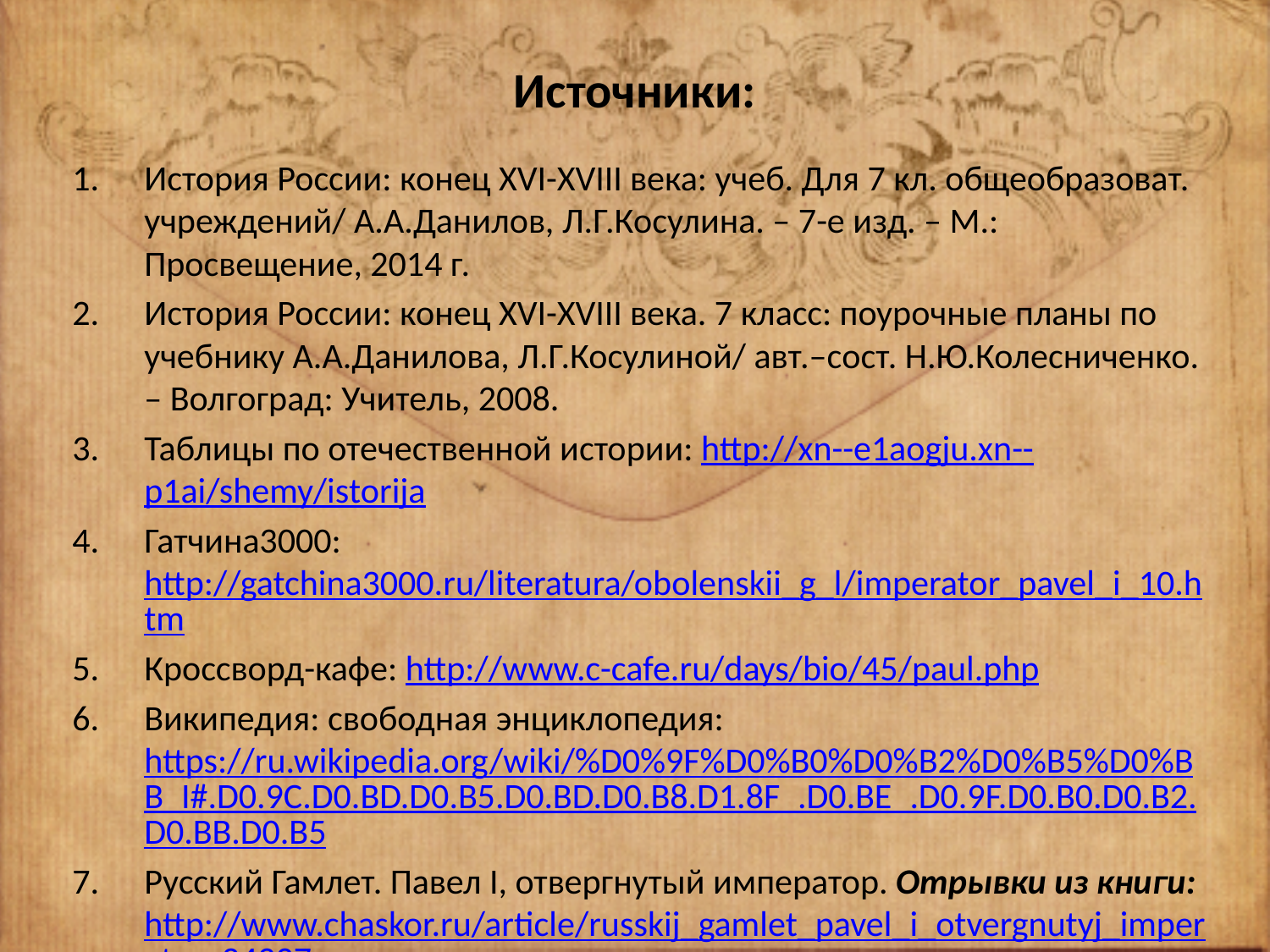

# Источники:
История России: конец XVI-XVIII века: учеб. Для 7 кл. общеобразоват. учреждений/ А.А.Данилов, Л.Г.Косулина. – 7-е изд. – М.: Просвещение, 2014 г.
История России: конец XVI-XVIII века. 7 класс: поурочные планы по учебнику А.А.Данилова, Л.Г.Косулиной/ авт.–сост. Н.Ю.Колесниченко. – Волгоград: Учитель, 2008.
Таблицы по отечественной истории: http://xn--e1aogju.xn--p1ai/shemy/istorija
Гатчина3000: http://gatchina3000.ru/literatura/obolenskii_g_l/imperator_pavel_i_10.htm
Кроссворд-кафе: http://www.c-cafe.ru/days/bio/45/paul.php
Википедия: свободная энциклопедия: https://ru.wikipedia.org/wiki/%D0%9F%D0%B0%D0%B2%D0%B5%D0%BB_I#.D0.9C.D0.BD.D0.B5.D0.BD.D0.B8.D1.8F_.D0.BE_.D0.9F.D0.B0.D0.B2.D0.BB.D0.B5
Русский Гамлет. Павел I, отвергнутый император. Отрывки из книги: http://www.chaskor.ru/article/russkij_gamlet_pavel_i_otvergnutyj_imperator_24227